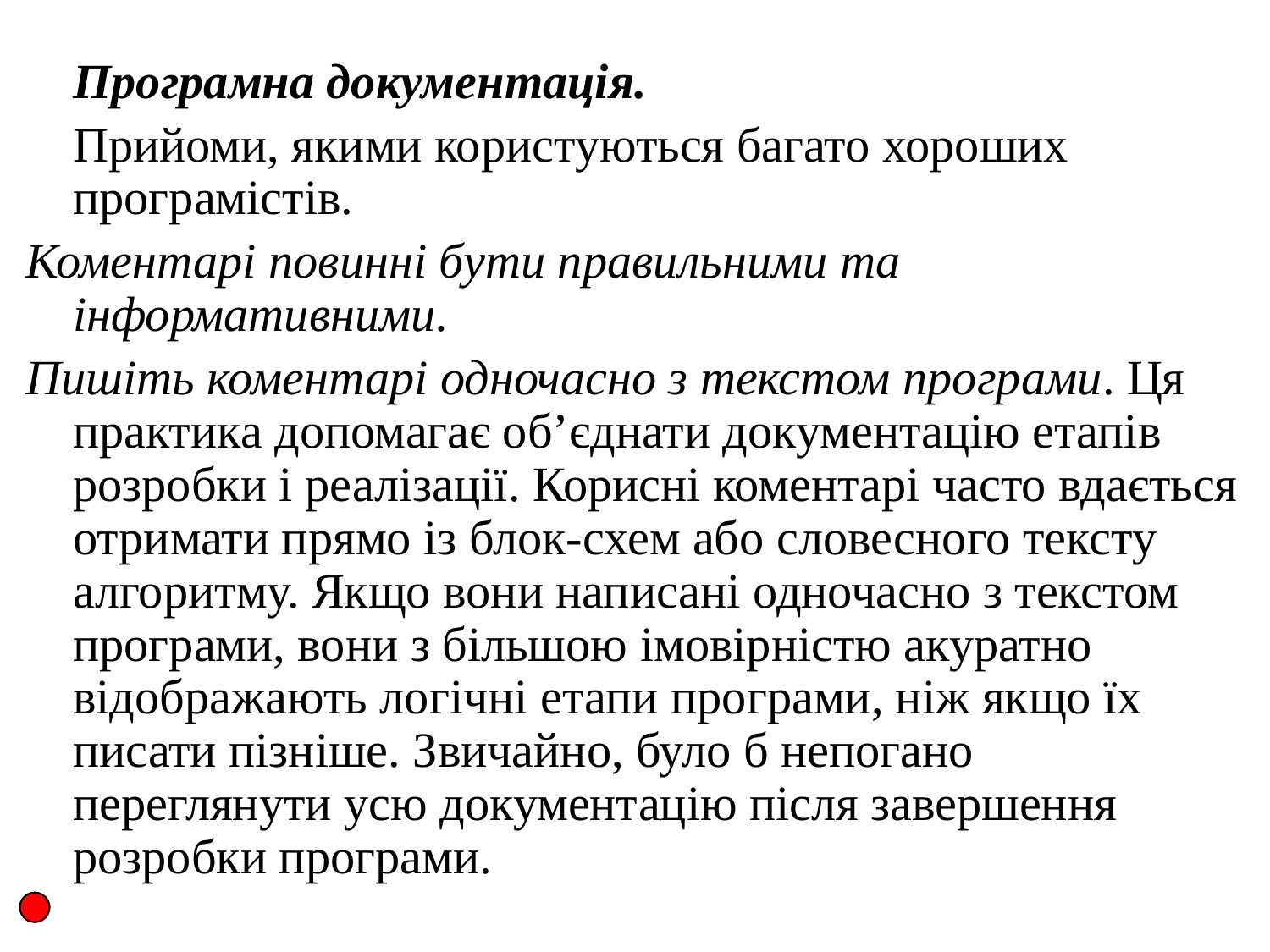

Програмна документація.
	Прийоми, якими користуються багато хороших програмістів.
Коментарі повинні бути правильними та інформативними.
Пишіть коментарі одночасно з текстом програми. Ця практика допомагає об’єднати документацію етапів розробки і реалізації. Корисні коментарі часто вдається отримати прямо із блок-схем або словесного тексту алгоритму. Якщо вони написані одночасно з текстом програми, вони з більшою імовірністю акуратно відображають логічні етапи програми, ніж якщо їх писати пізніше. Звичайно, було б непогано переглянути усю документацію після завершення розробки програми.